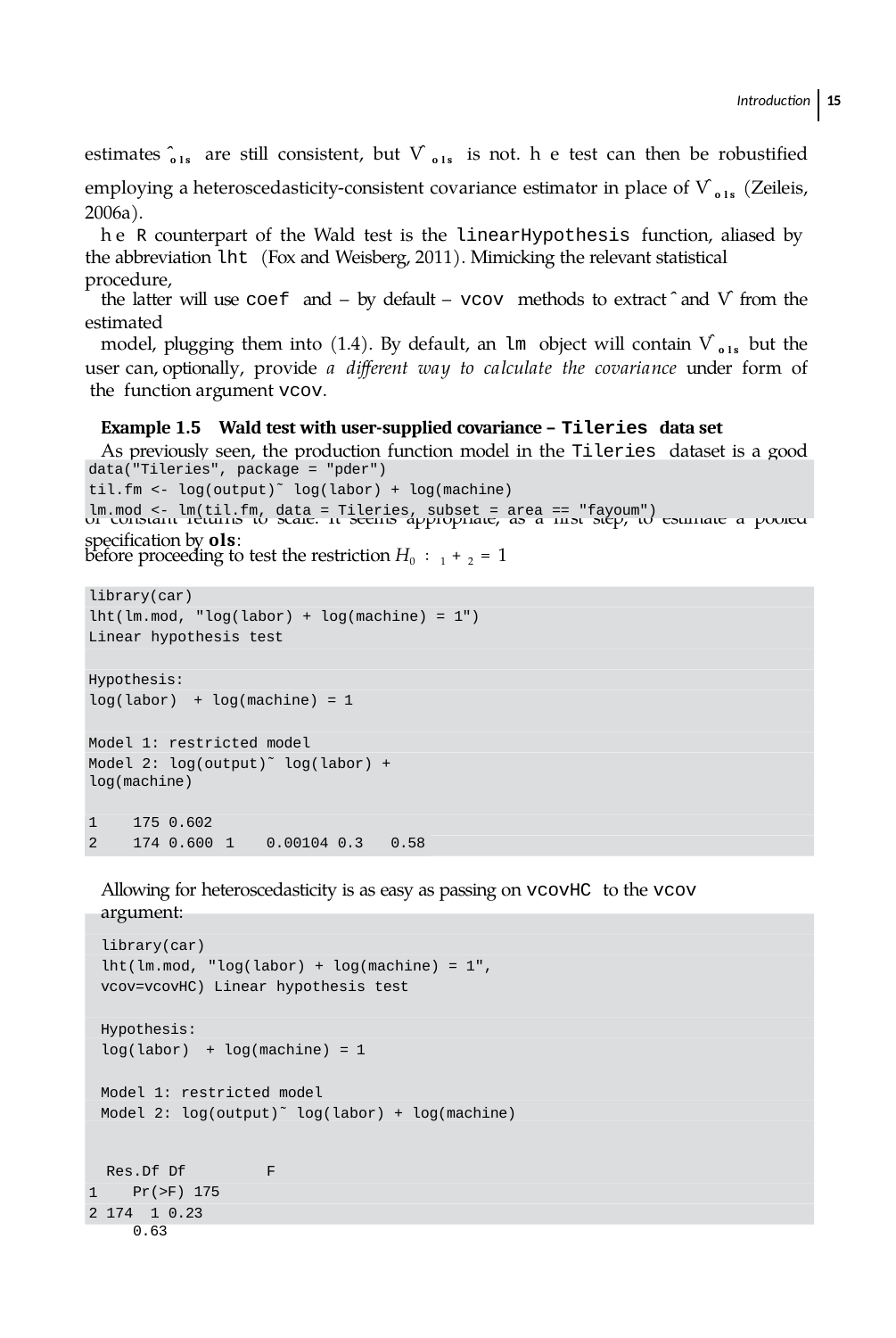

Introduction  15

estimates ̂ols  are still consistent, but V̂ ols  is not. he test can then be robustiﬁed employing a heteroscedasticity-consistent covariance estimator in place of V̂ ols  (Zeileis, 2006a).
he R counterpart of the Wald test is the linearHypothesis function, aliased by the abbreviation lht (Fox and Weisberg, 2011). Mimicking the relevant statistical procedure,
the latter will use coef and – by default – vcov methods to extract ̂ and V̂ from the estimated
model, plugging them into (1.4). By default, an lm object will contain V̂ ols  but the user can, optionally,  provide  a  different  way  to  calculate  the  covariance  under  form  of  the  function argument vcov.
Example 1.5  Wald test with user-supplied covariance – Tileries data set
As previously seen, the production function model in the Tileries dataset is a good can- didate for a pooling speciﬁcation. Below, for the sake of exposition, we estimate a linearized Cobb-Douglas version of the production function, in order to test a hypothesis of constant returns to scale. It seems appropriate, as a ﬁrst step, to estimate a pooled speciﬁcation by ols:

data("Tileries", package = "pder")
til.fm <- log(output) ̃ log(labor) + log(machine)
lm.mod <- lm(til.fm, data = Tileries, subset = area == "fayoum")
before proceeding to test the restriction H0 ∶ 1 + 2 = 1

library(car)
lht(lm.mod, "log(labor) + log(machine) = 1") Linear hypothesis test

Hypothesis:
log(labor) + log(machine) = 1

Model 1: restricted model
Model 2: log(output) ̃ log(labor) + log(machine)

Res.Df	RSS Df Sum of Sq	F Pr(>F)

| 1 | 175 0.602 |  |  |
| --- | --- | --- | --- |
| 2 | 174 0.600 1 | 0.00104 0.3 | 0.58 |
Allowing for heteroscedasticity is as easy as passing on vcovHC to the vcov argument:
library(car)
lht(lm.mod, "log(labor) + log(machine) = 1", vcov=vcovHC) Linear hypothesis test

Hypothesis:
log(labor) + log(machine) = 1

Model 1: restricted model
Model 2: log(output) ̃ log(labor) + log(machine)

Note: Coefficient covariance matrix supplied.

Res.Df Df	F Pr(>F) 175
174 1 0.23	0.63
1
2